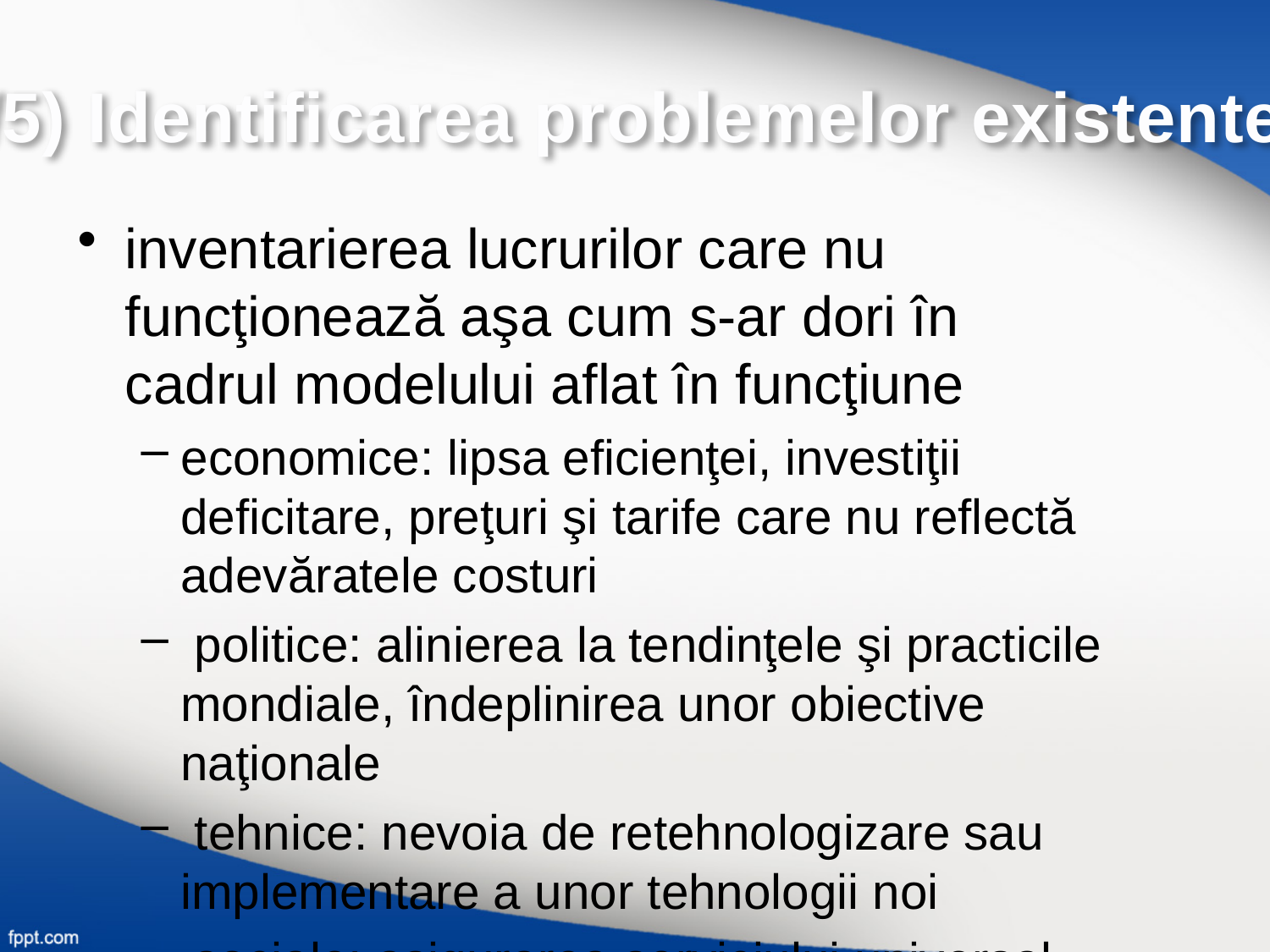

(1/5) Identificarea problemelor existente
inventarierea lucrurilor care nu funcţionează aşa cum s-ar dori în cadrul modelului aflat în funcţiune
economice: lipsa eficienţei, investiţii deficitare, preţuri şi tarife care nu reflectă adevăratele costuri
 politice: alinierea la tendinţele şi practicile mondiale, îndeplinirea unor obiective naţionale
 tehnice: nevoia de retehnologizare sau implementare a unor tehnologii noi
 sociale: asigurarea serviciului universal
de mediu: reducerea poluării